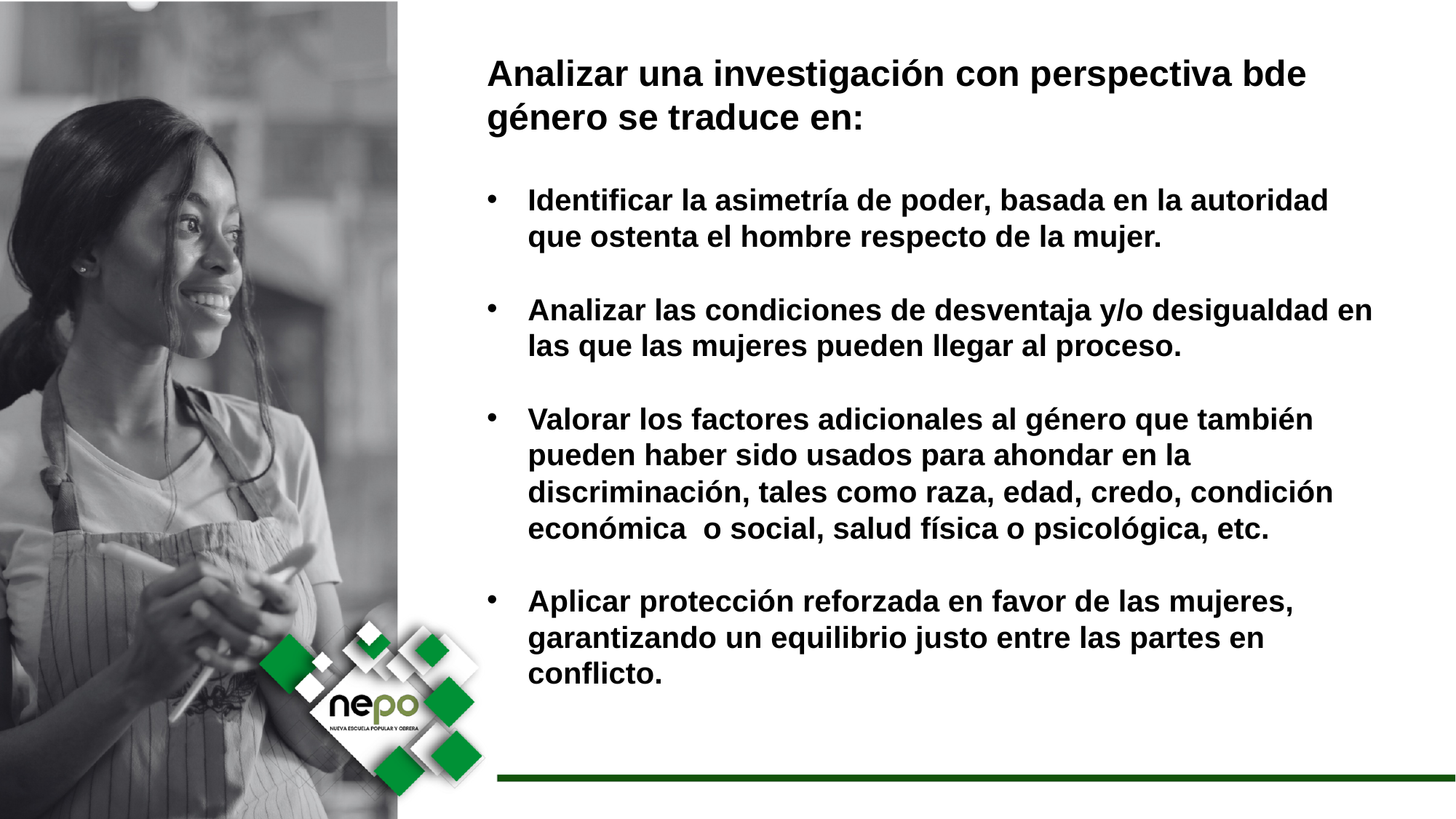

Analizar una investigación con perspectiva bde género se traduce en:

Identificar la asimetría de poder, basada en la autoridad que ostenta el hombre respecto de la mujer.

Analizar las condiciones de desventaja y/o desigualdad en las que las mujeres pueden llegar al proceso.

Valorar los factores adicionales al género que también pueden haber sido usados para ahondar en la discriminación, tales como raza, edad, credo, condición económica  o social, salud física o psicológica, etc.

Aplicar protección reforzada en favor de las mujeres, garantizando un equilibrio justo entre las partes en conflicto.